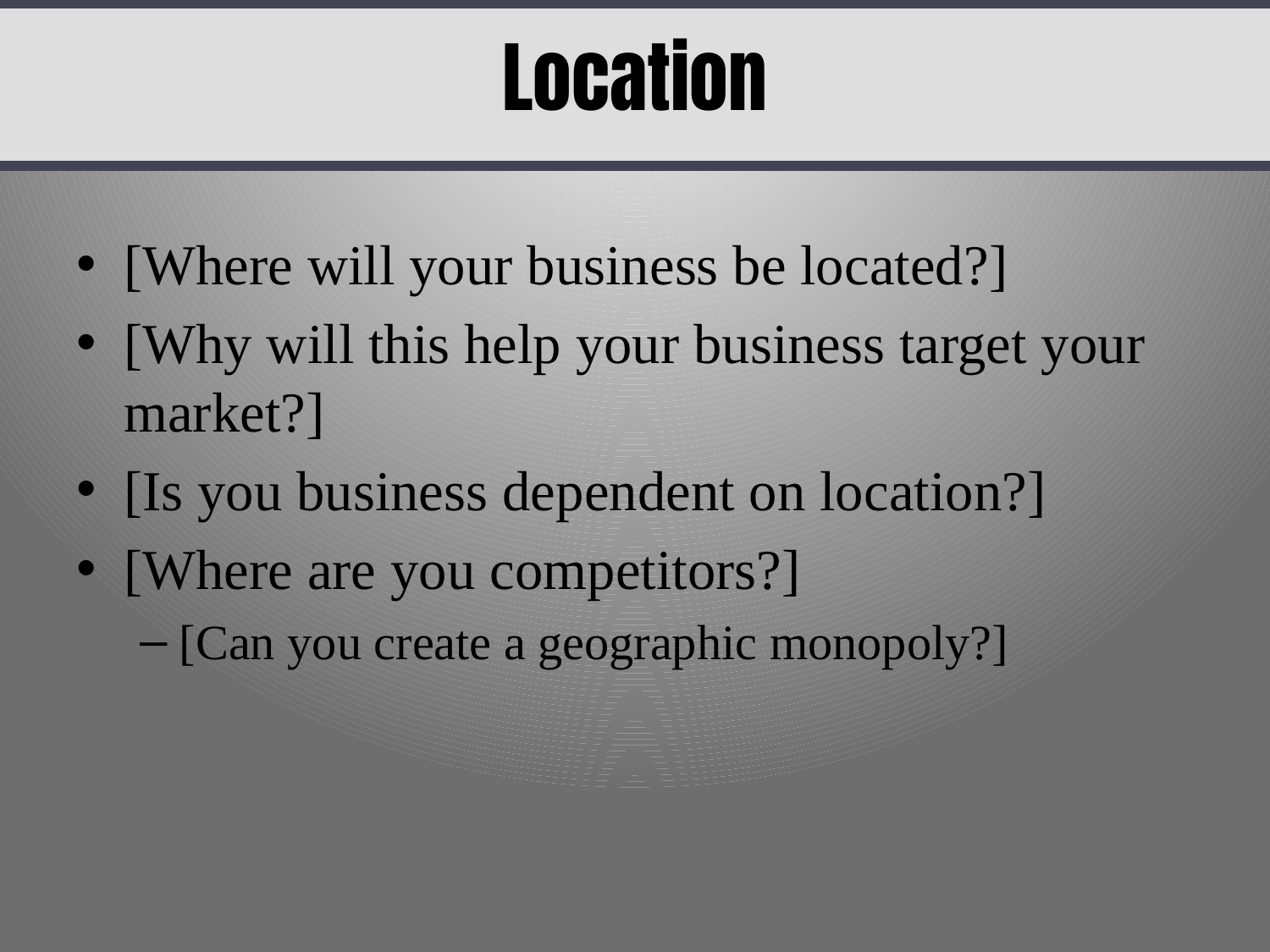

# Location
[Where will your business be located?]
[Why will this help your business target your market?]
[Is you business dependent on location?]
[Where are you competitors?]
[Can you create a geographic monopoly?]